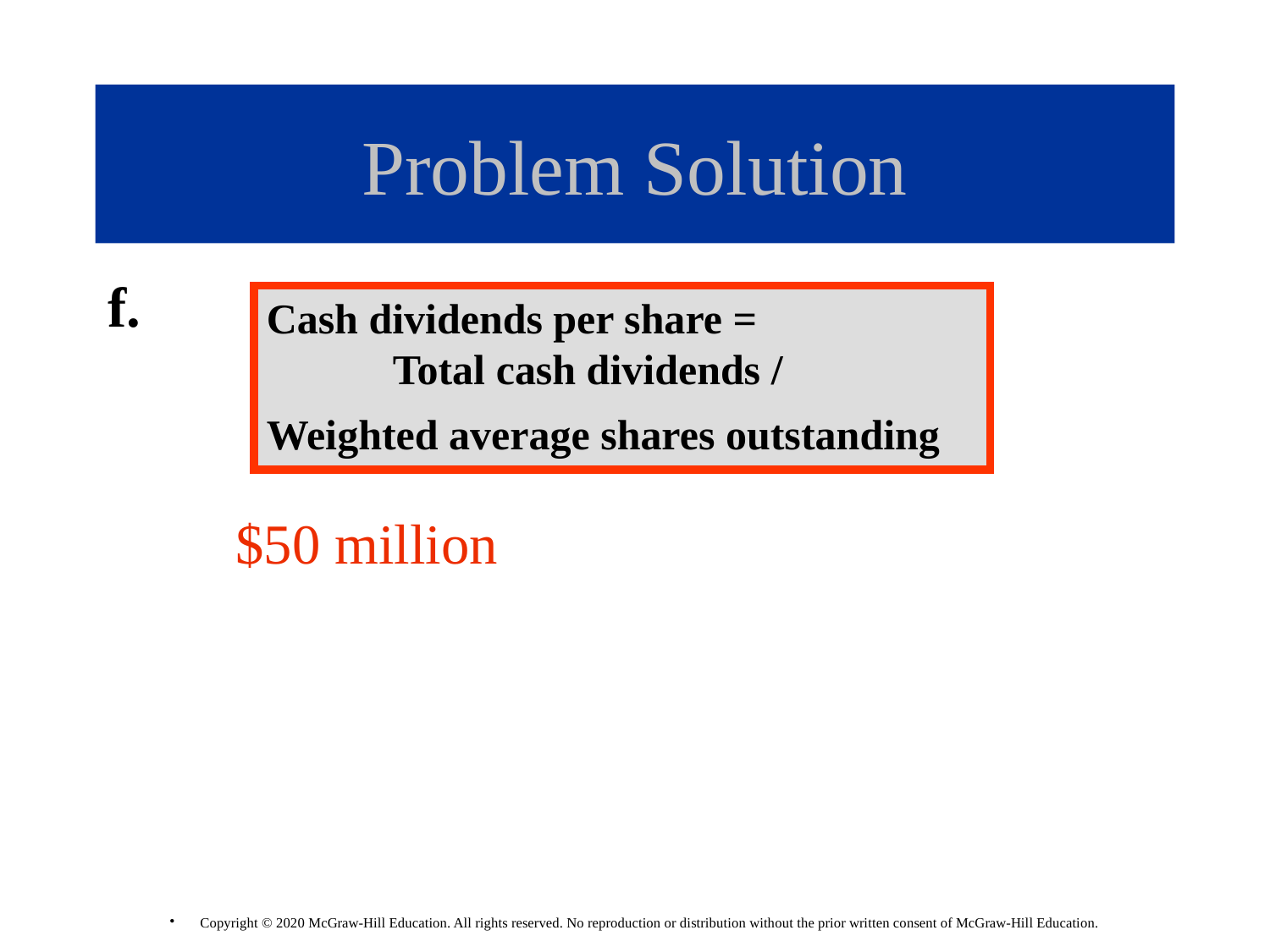

# Problem Solution
f.

         $50 million
Cash dividends per share =                                 Total cash dividends /               Weighted average shares outstanding